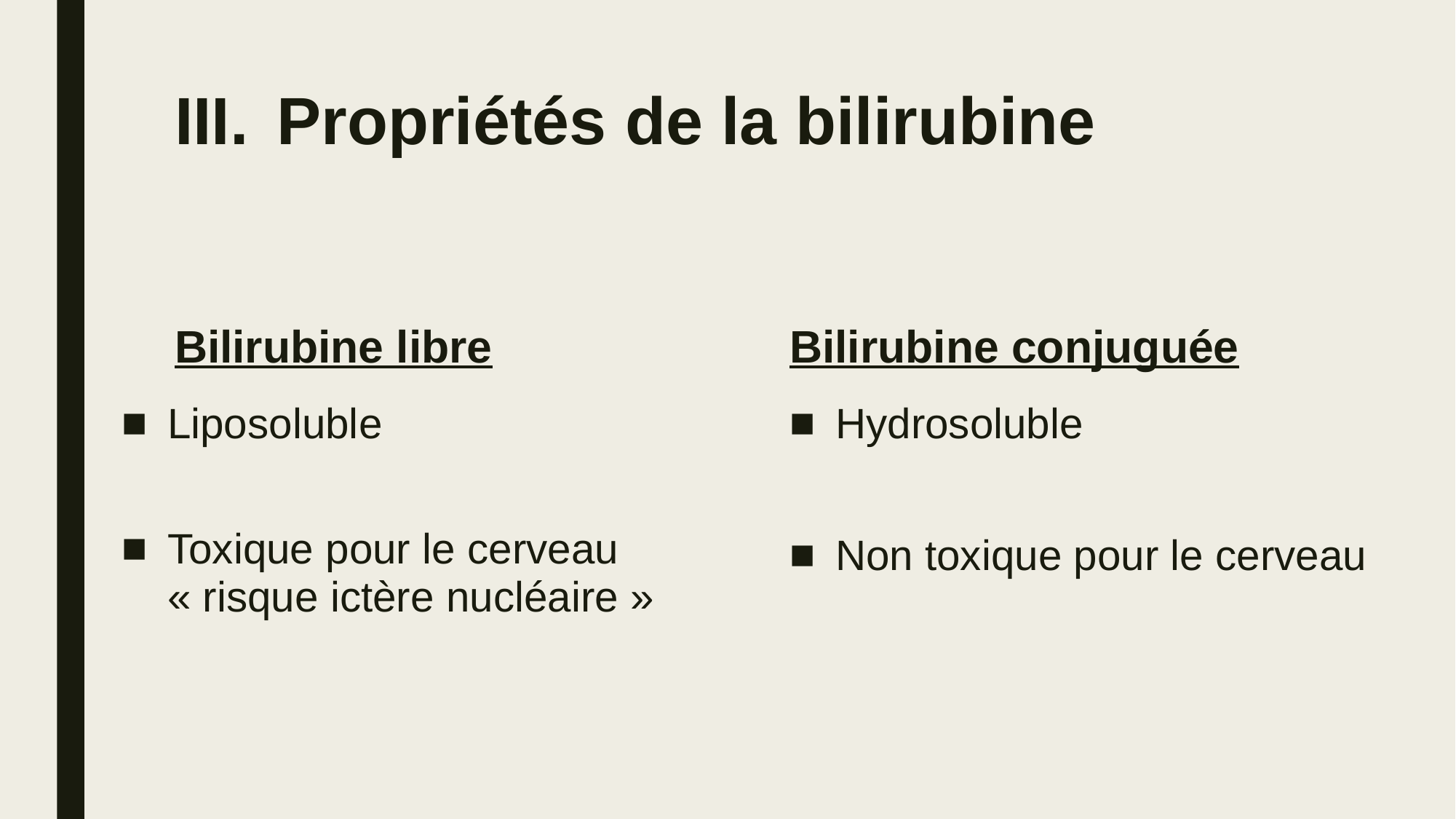

# Propriétés de la bilirubine
Bilirubine libre
Bilirubine conjuguée
Liposoluble

Toxique pour le cerveau « risque ictère nucléaire »
Hydrosoluble

Non toxique pour le cerveau